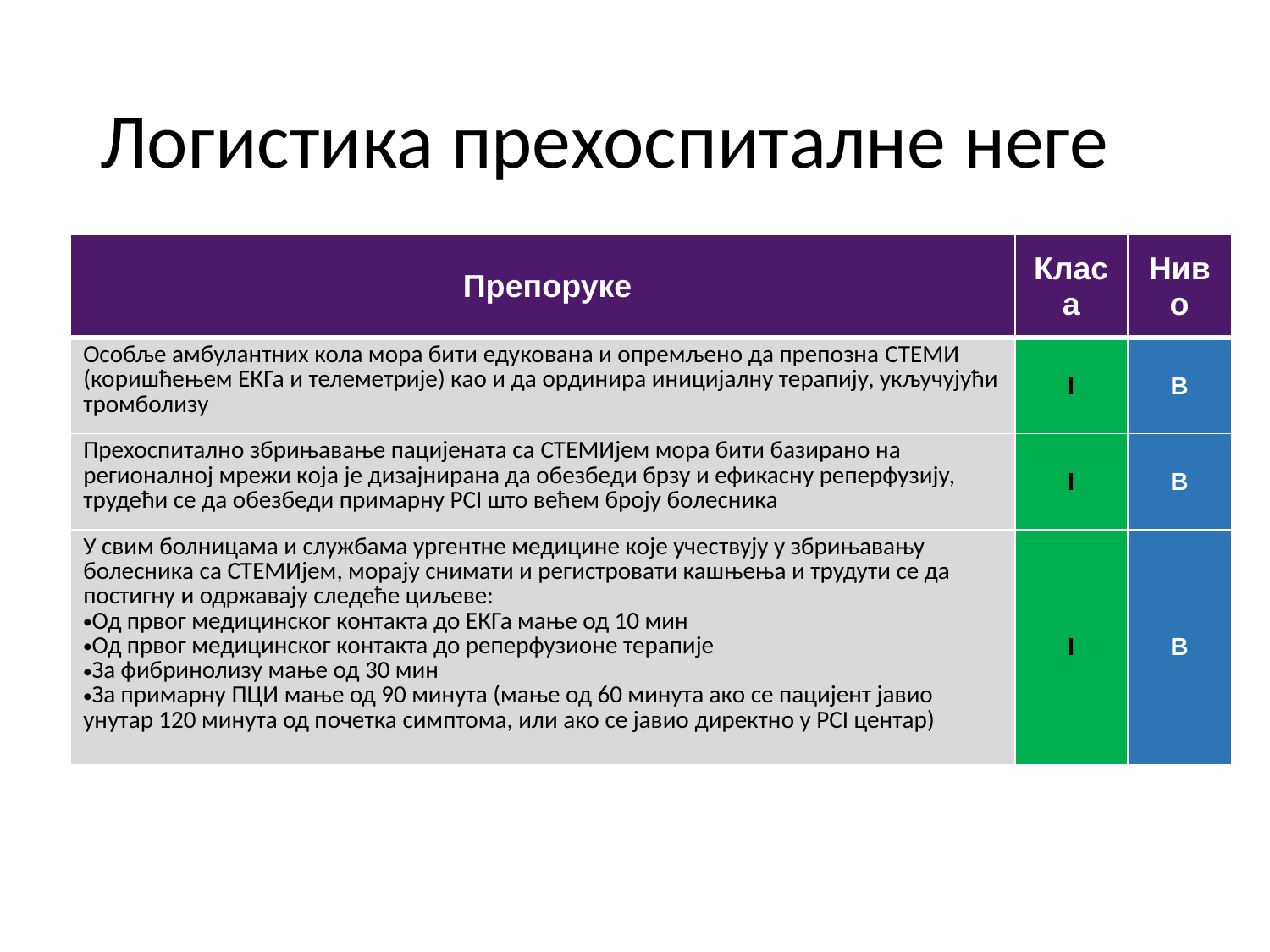

# Логистика прехоспиталне неге
| Препоруке | Класа | Ниво |
| --- | --- | --- |
| Особље амбулантних кола мора бити едукована и опремљено да препозна СТЕМИ (коришћењем ЕКГа и телеметрије) као и да ординира иницијалну терапију, укључујући тромболизу | I | B |
| Прехоспитално збрињавање пацијената са СТЕМИјем мора бити базирано на регионалној мрежи која је дизајнирана да обезбеди брзу и ефикасну реперфузију, трудећи се да обезбеди примарну PCI што већем броју болесника | I | B |
| У свим болницама и службама ургентне медицине које учествују у збрињавању болесника са СТЕМИјем, морају снимати и регистровати кашњења и трудути се да постигну и одржавају следеће циљеве: Од првог медицинског контакта до ЕКГа мање од 10 мин Од првог медицинског контакта до реперфузионе терапије За фибринолизу мање од 30 мин За примарну ПЦИ мање од 90 минута (мање од 60 минута ако се пацијент јавио унутар 120 минута од почетка симптома, или ако се јавио директно у PCI центар) | I | B |